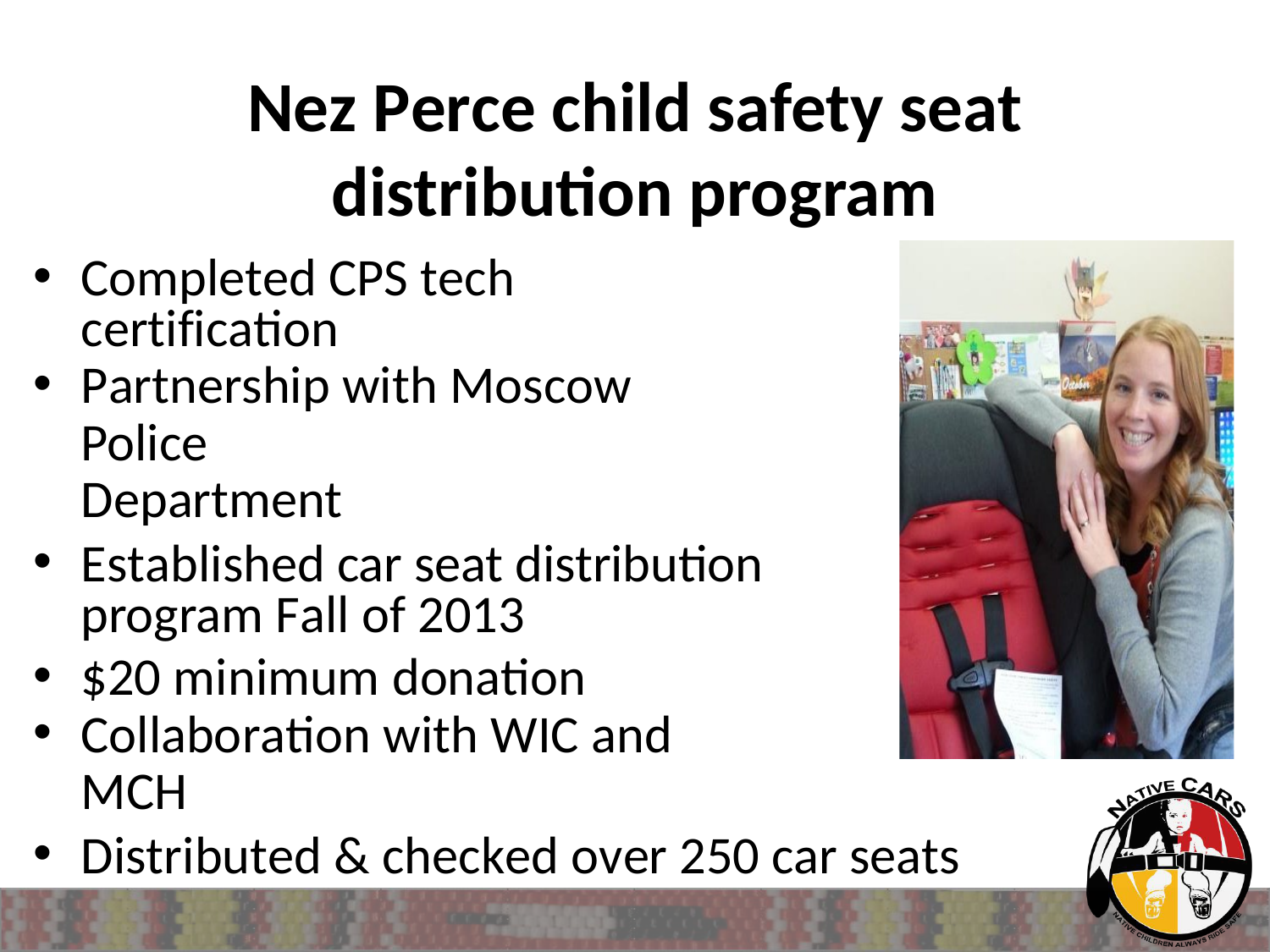

# Nez Perce child safety seat distribution program

Completed CPS tech certification
Partnership with Moscow Police
Department
Established car seat distribution program Fall of 2013
$20 minimum donation
Collaboration with WIC and
MCH
Distributed & checked over 250 car seats